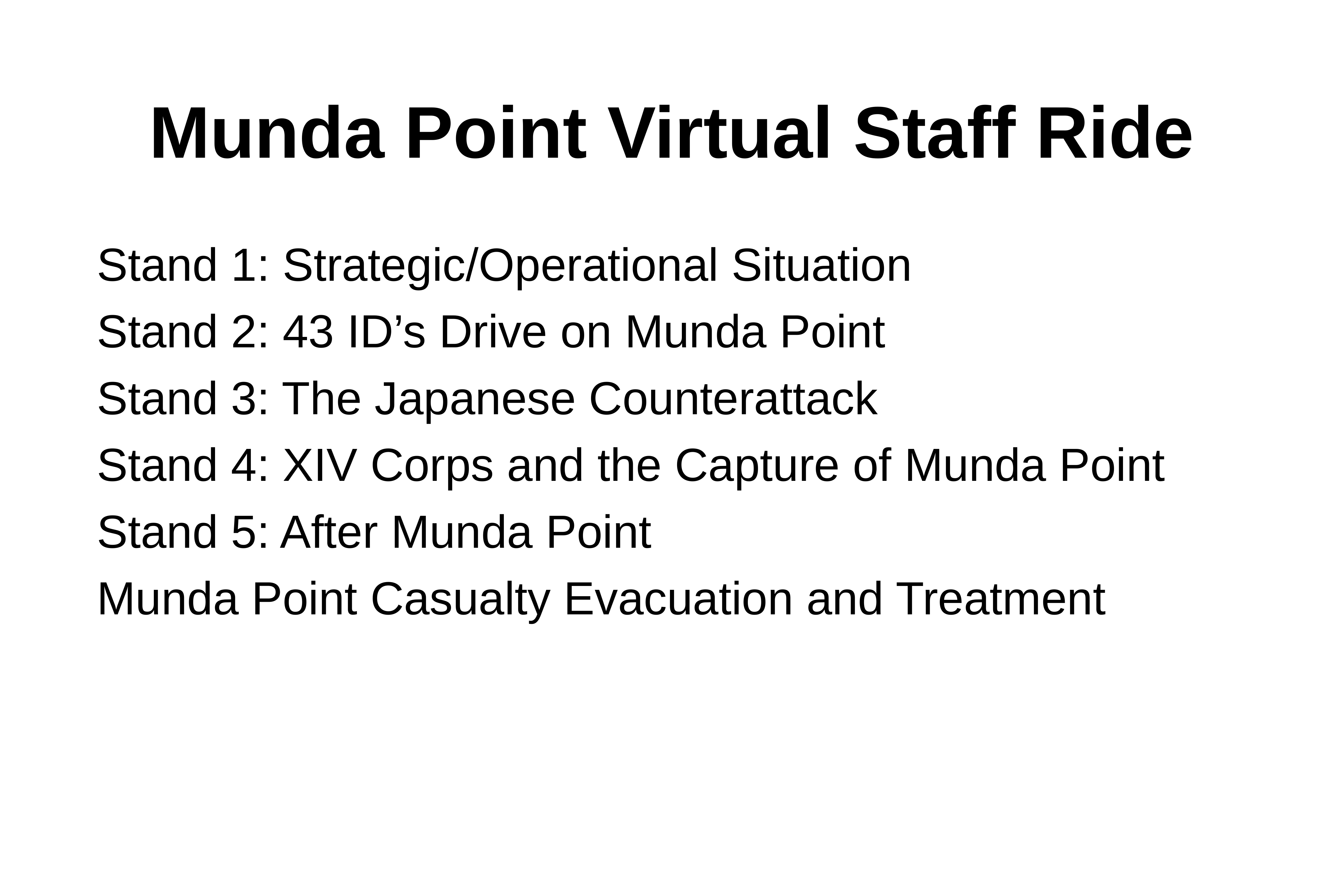

# Munda Point Virtual Staff Ride
Stand 1: Strategic/Operational Situation
Stand 2: 43 ID’s Drive on Munda Point
Stand 3: The Japanese Counterattack
Stand 4: XIV Corps and the Capture of Munda Point
Stand 5: After Munda Point
Munda Point Casualty Evacuation and Treatment